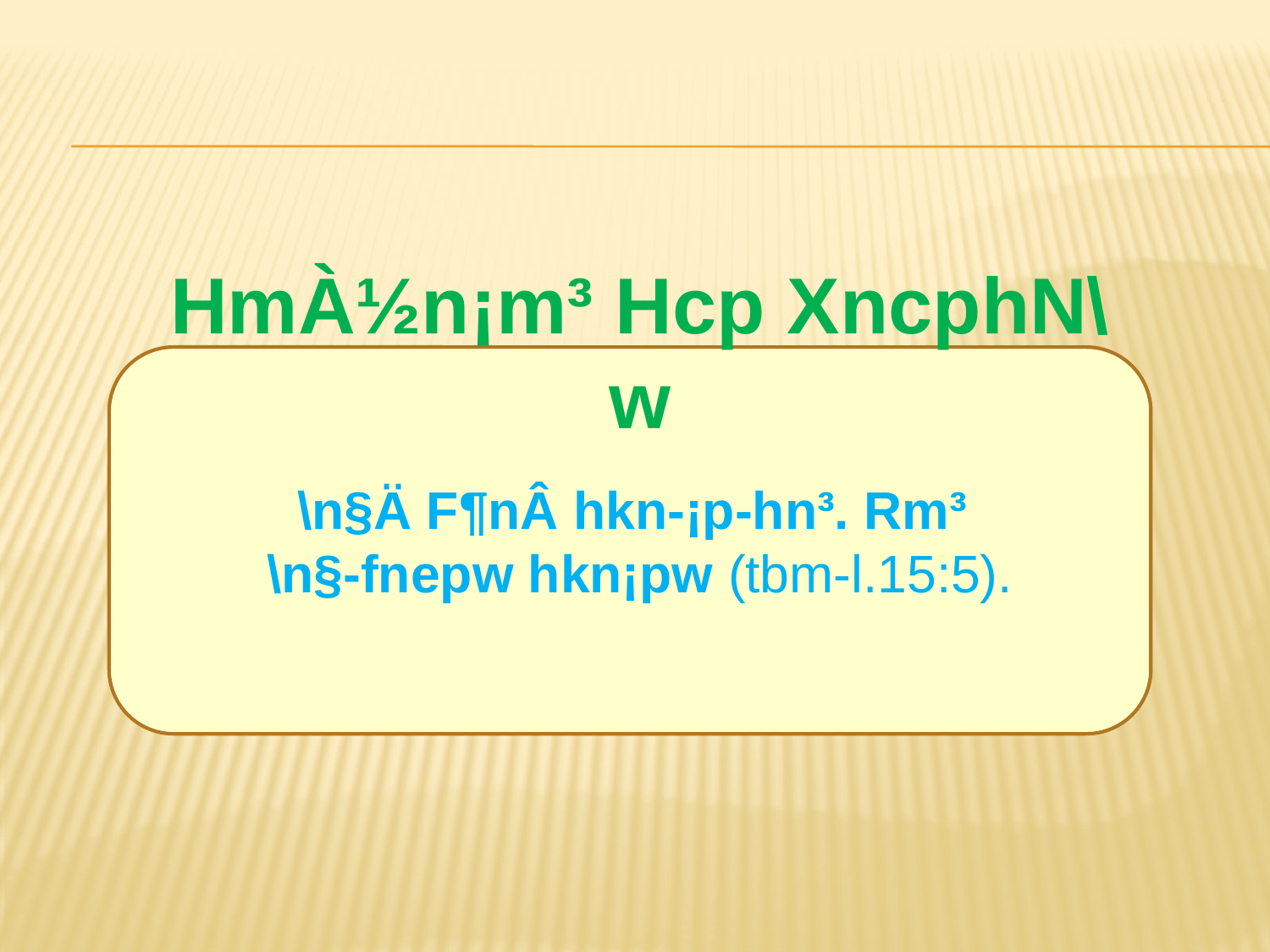

HmÀ½n¡m³ Hcp XncphN\w

\n§Ä F¶nÂ hkn-¡p-hn³. Rm³
\n§-fnepw hkn¡pw (tbm-l.15:5).